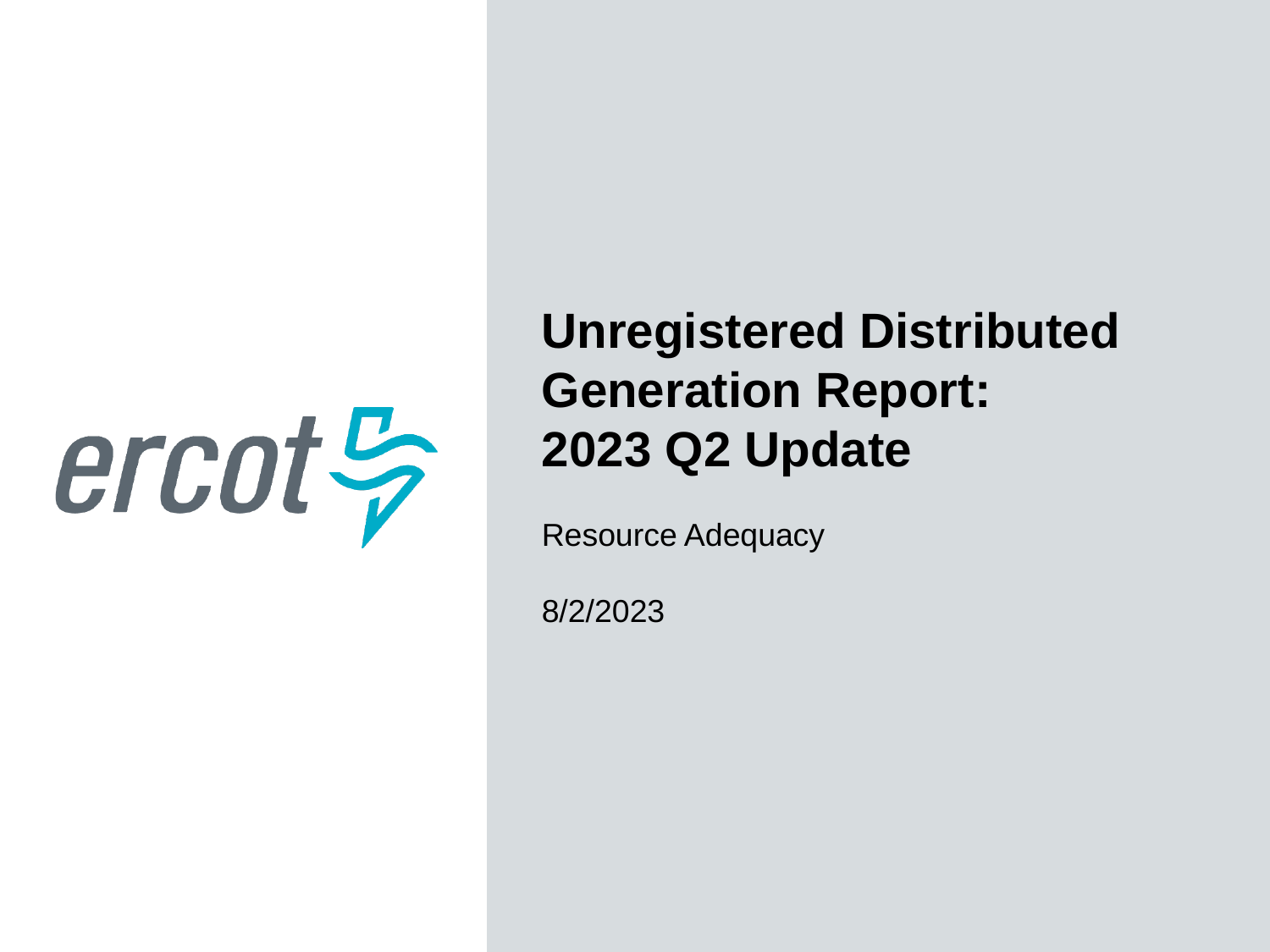

Unregistered Distributed Generation Report:
2023 Q2 Update

Resource Adequacy

8/2/2023